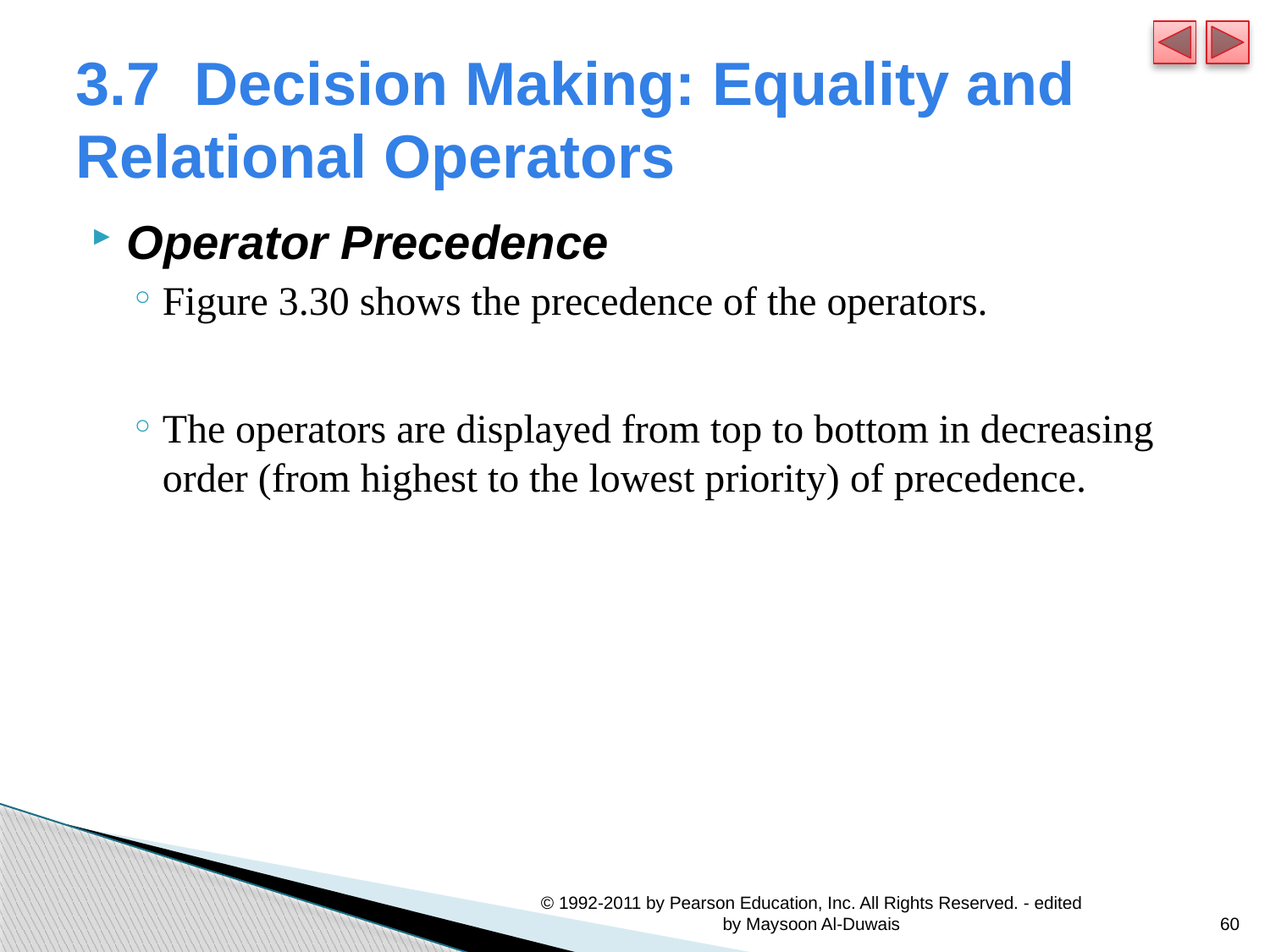

# 3.7  Decision Making: Equality and Relational Operators
Operator Precedence
Figure 3.30 shows the precedence of the operators.

The operators are displayed from top to bottom in decreasing order (from highest to the lowest priority) of precedence.
© 1992-2011 by Pearson Education, Inc. All Rights Reserved. - edited by Maysoon Al-Duwais
60